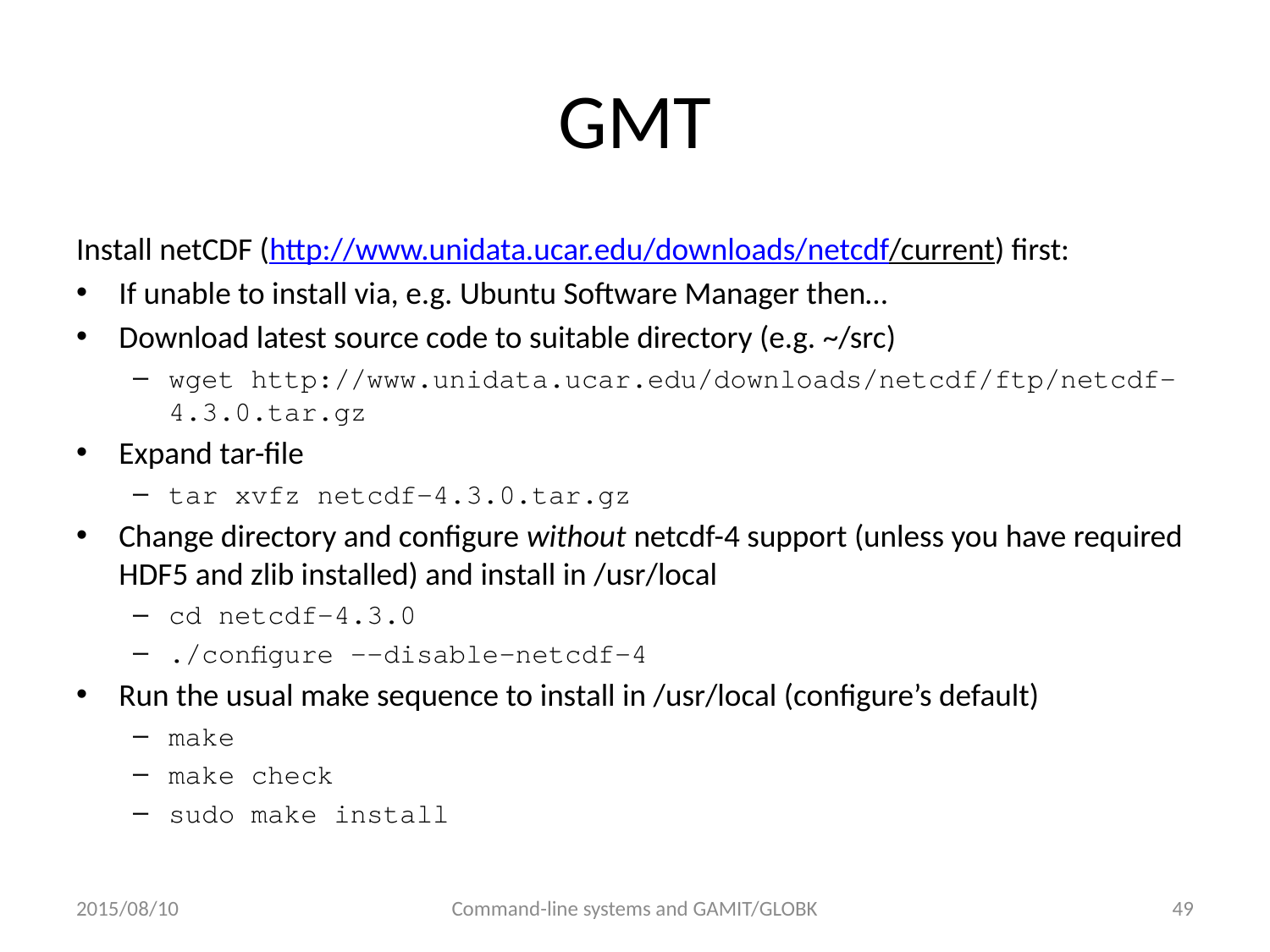

# GMT
Install netCDF (http://www.unidata.ucar.edu/downloads/netcdf/current) first:
If unable to install via, e.g. Ubuntu Software Manager then…
Download latest source code to suitable directory (e.g. ~/src)
wget http://www.unidata.ucar.edu/downloads/netcdf/ftp/netcdf-4.3.0.tar.gz
Expand tar-file
tar xvfz netcdf-4.3.0.tar.gz
Change directory and configure without netcdf-4 support (unless you have required HDF5 and zlib installed) and install in /usr/local
cd netcdf-4.3.0
./configure --disable-netcdf-4
Run the usual make sequence to install in /usr/local (configure’s default)
make
make check
sudo make install

2015/08/10
Command-line systems and GAMIT/GLOBK
49